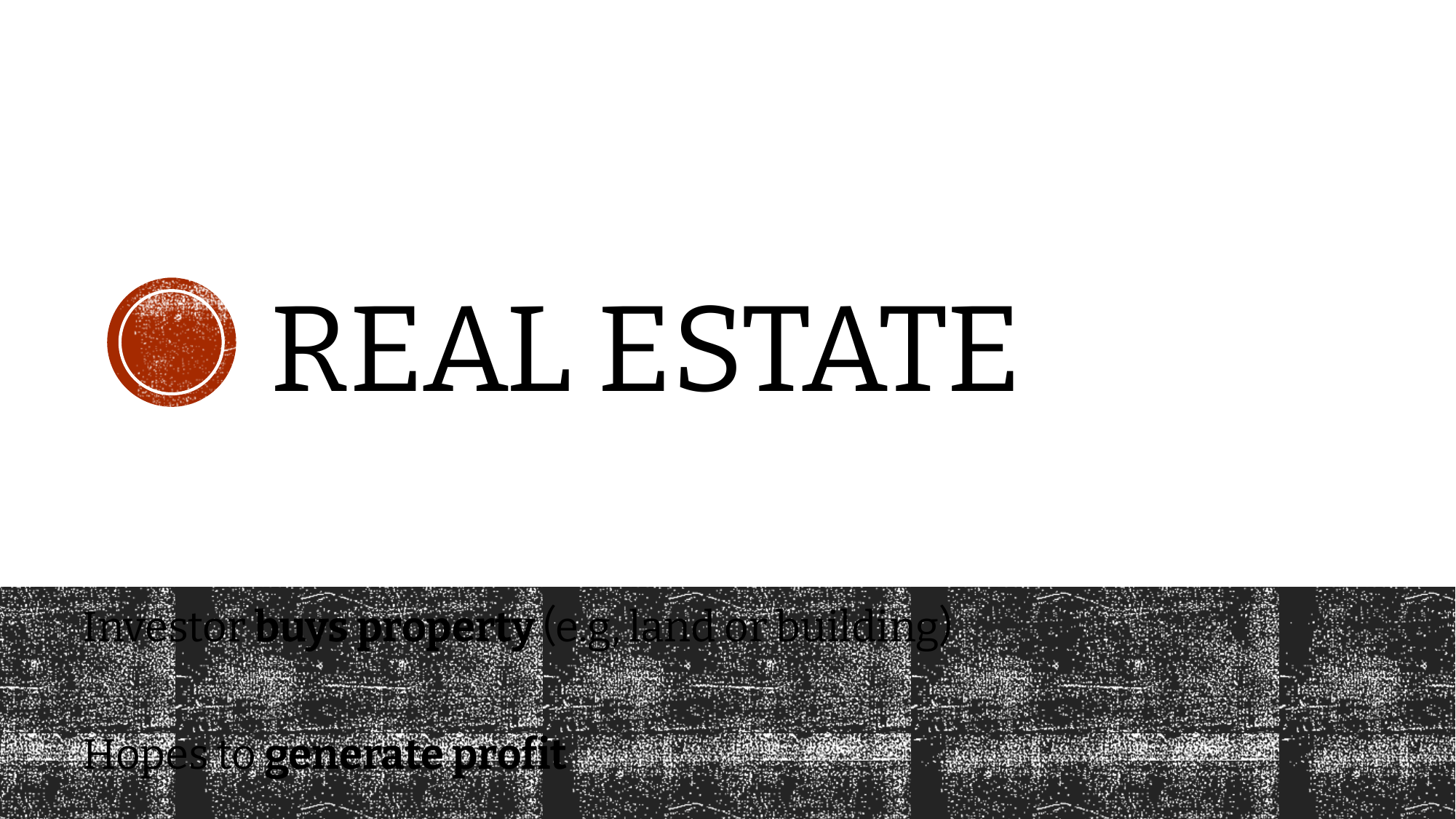

# Real Estate
Investor buys property (e.g, land or building)

Hopes to generate profit